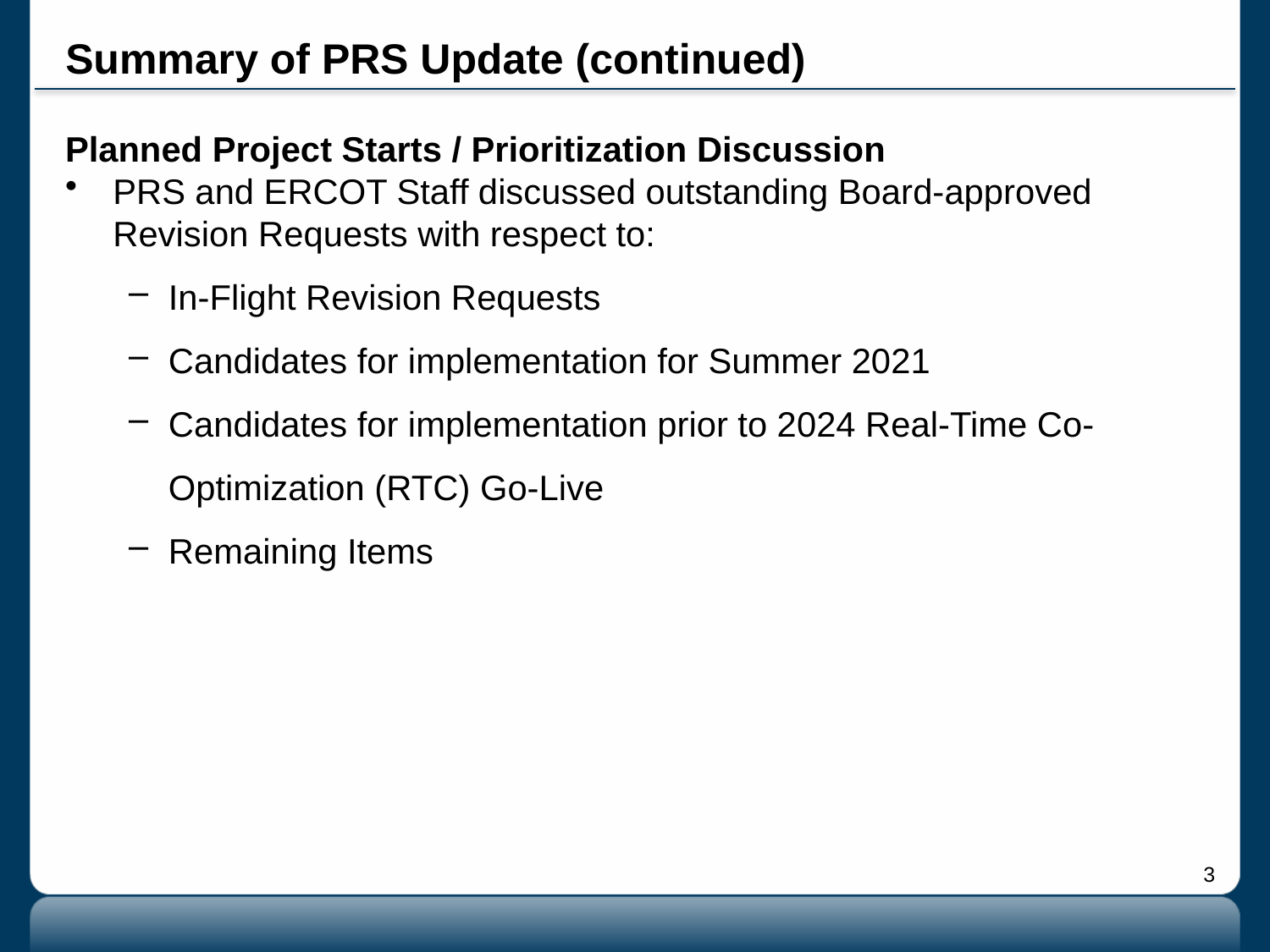

# Summary of PRS Update (continued)
Planned Project Starts / Prioritization Discussion
PRS and ERCOT Staff discussed outstanding Board-approved Revision Requests with respect to:
In-Flight Revision Requests
Candidates for implementation for Summer 2021
Candidates for implementation prior to 2024 Real-Time Co-Optimization (RTC) Go-Live
Remaining Items